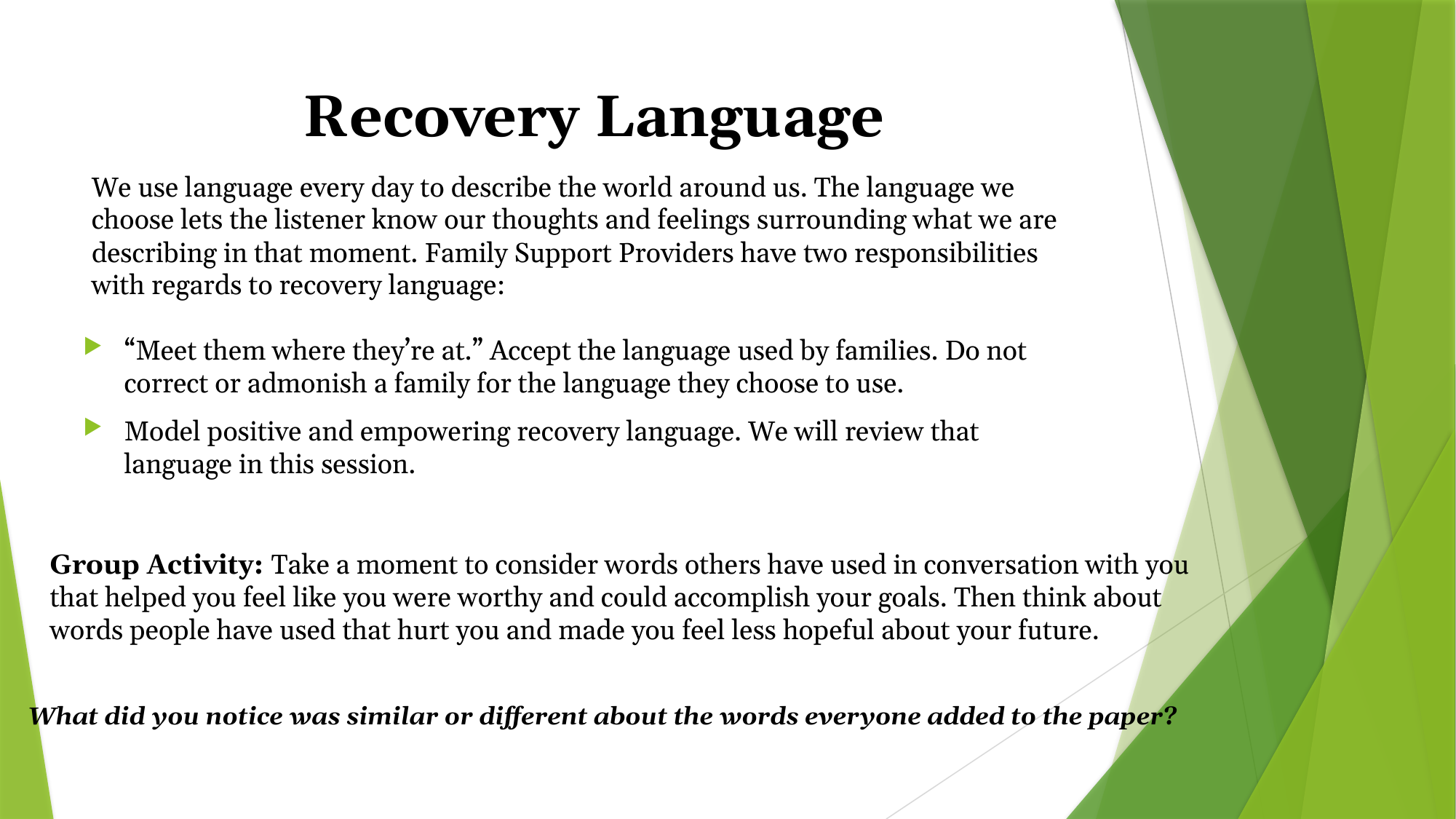

# Recovery Language
We use language every day to describe the world around us. The language we choose lets the listener know our thoughts and feelings surrounding what we are describing in that moment. Family Support Providers have two responsibilities with regards to recovery language:
“Meet them where they’re at.” Accept the language used by families. Do not correct or admonish a family for the language they choose to use.
Model positive and empowering recovery language. We will review that language in this session.
Group Activity: Take a moment to consider words others have used in conversation with you that helped you feel like you were worthy and could accomplish your goals. Then think about words people have used that hurt you and made you feel less hopeful about your future.
What did you notice was similar or different about the words everyone added to the paper?